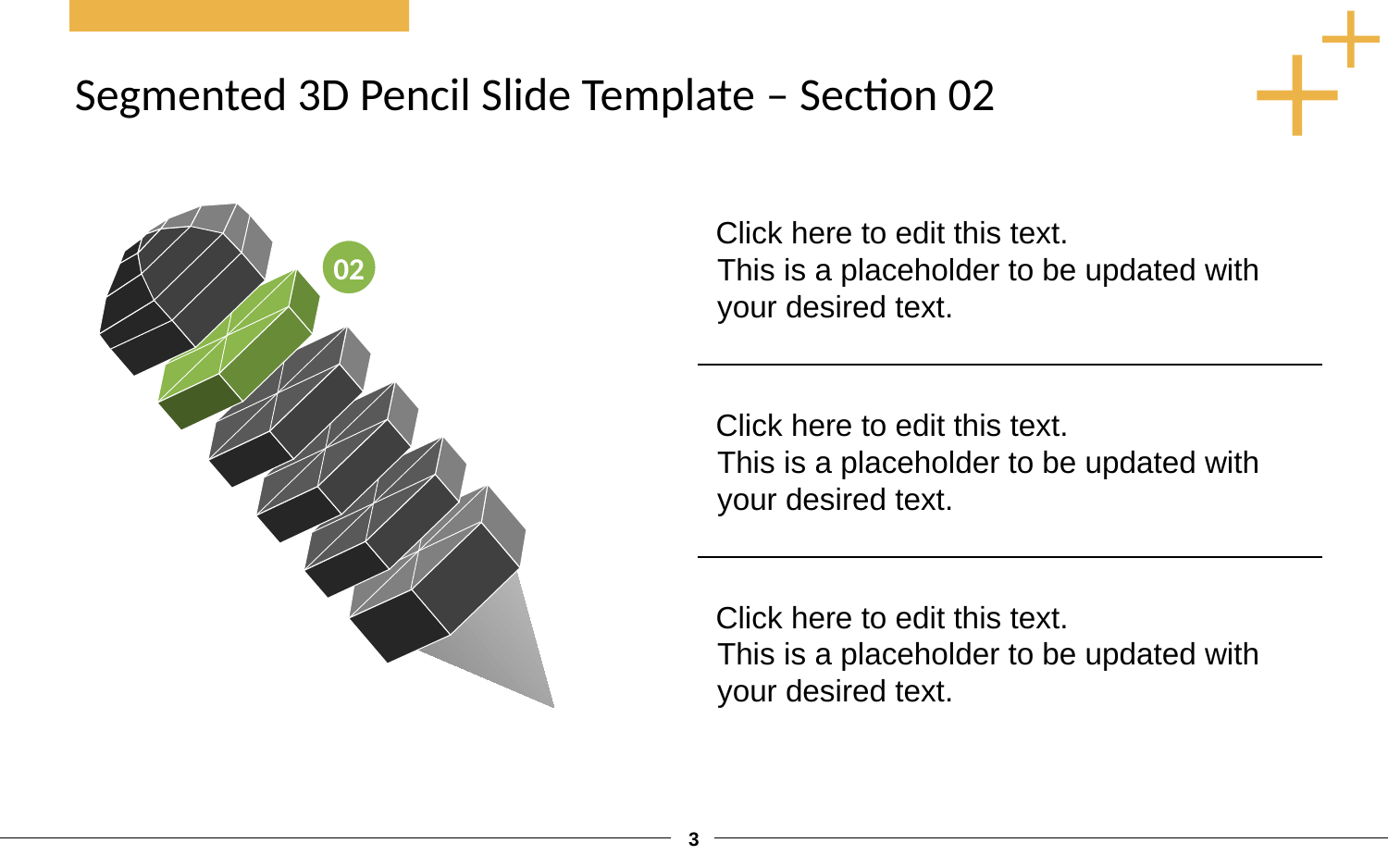

# Segmented 3D Pencil Slide Template – Section 02

Click here to edit this text.
This is a placeholder to be updated with your desired text.

02

Click here to edit this text.
This is a placeholder to be updated with your desired text.

Click here to edit this text.
This is a placeholder to be updated with your desired text.